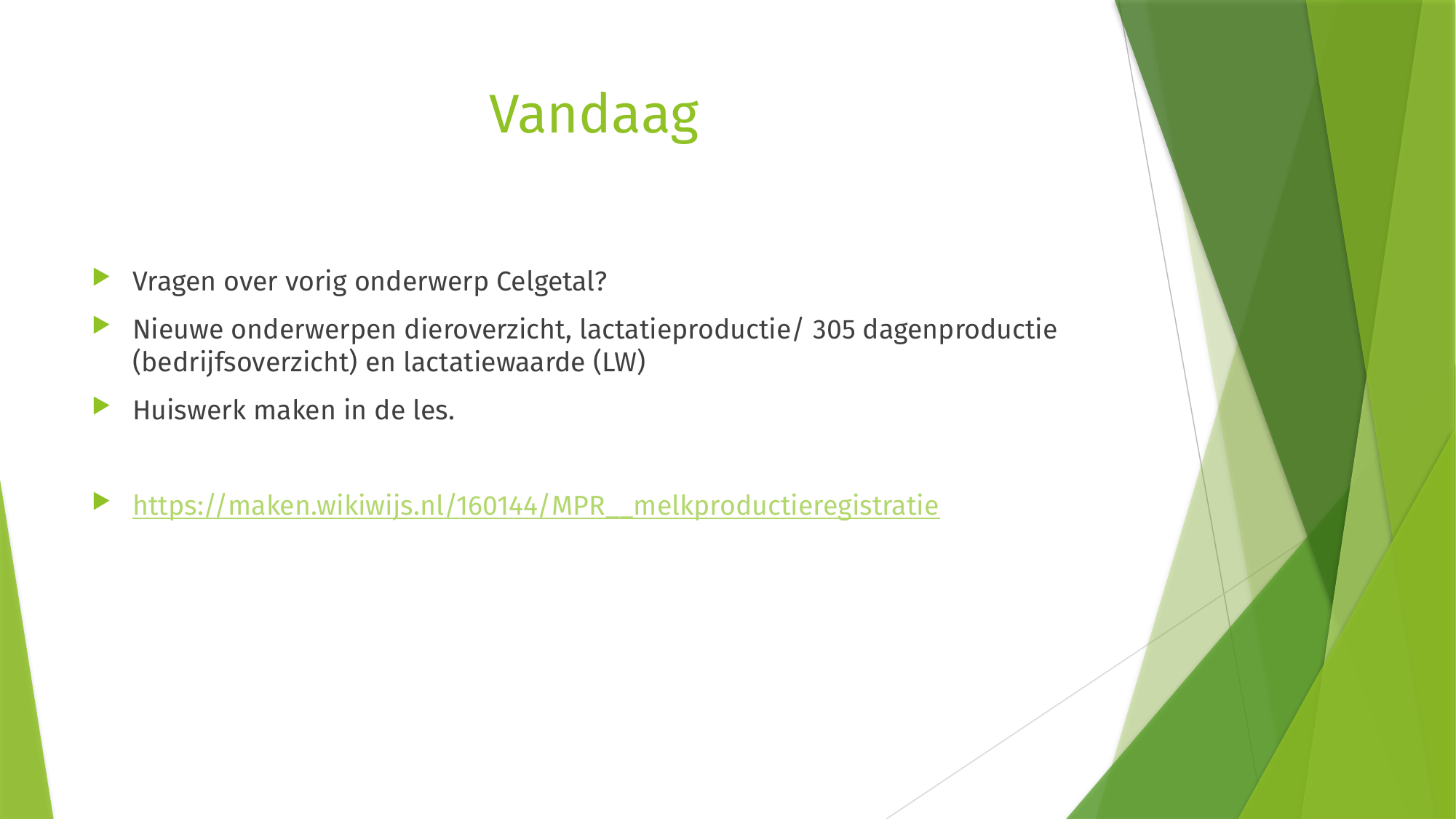

# Vandaag
Vragen over vorig onderwerp Celgetal?
Nieuwe onderwerpen dieroverzicht, lactatieproductie/ 305 dagenproductie (bedrijfsoverzicht) en lactatiewaarde (LW)
Huiswerk maken in de les.

https://maken.wikiwijs.nl/160144/MPR__melkproductieregistratie